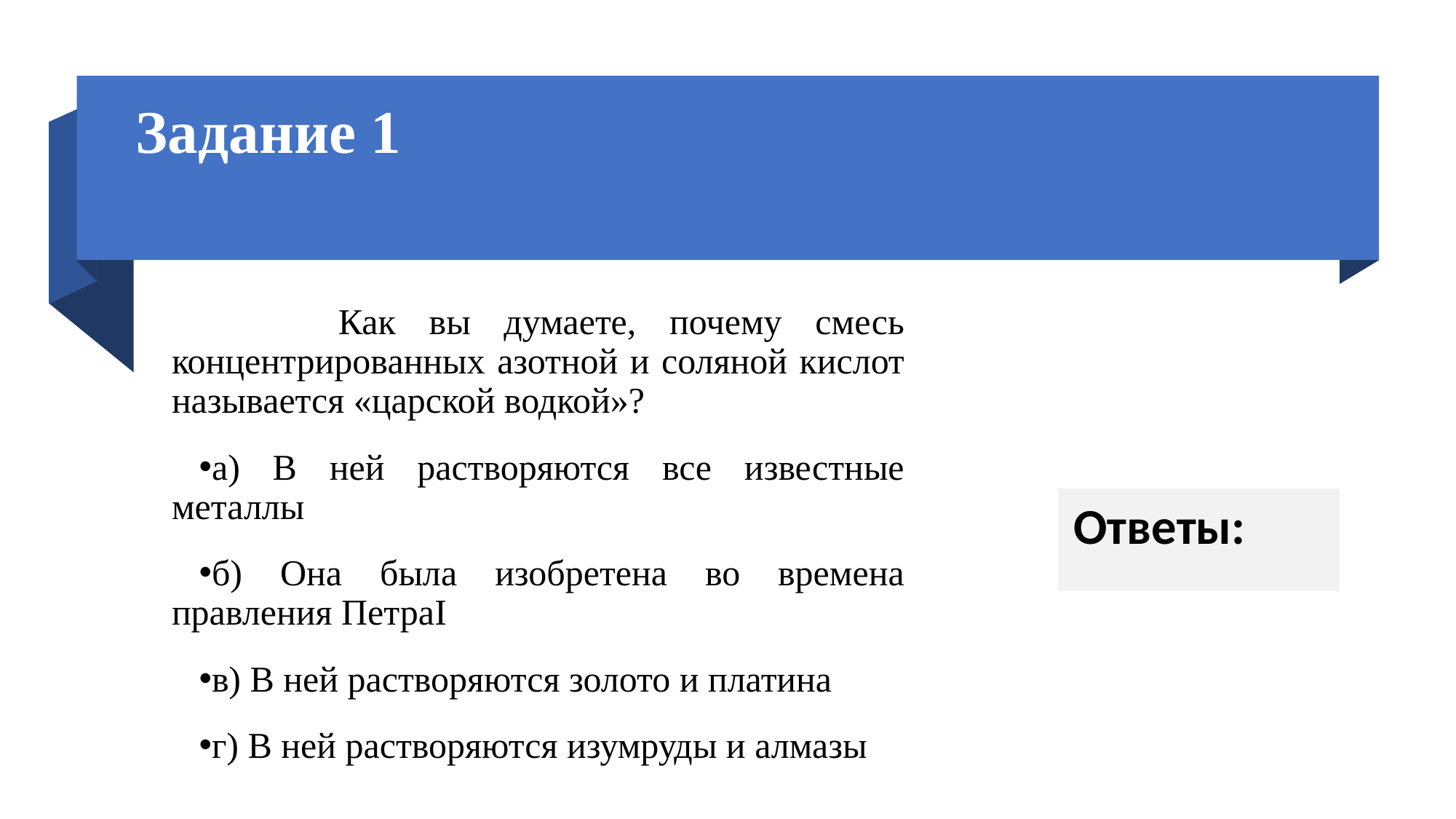

# Задание 1
     Как вы думаете, почему смесь концентрированных азотной и соляной кислот называется «царской водкой»?
а) В ней растворяются все известные металлы
б) Она была изобретена во времена правления ПетраI
в) В ней растворяются золото и платина
г) В ней растворяются изумруды и алмазы

| Ответы: |
| --- |